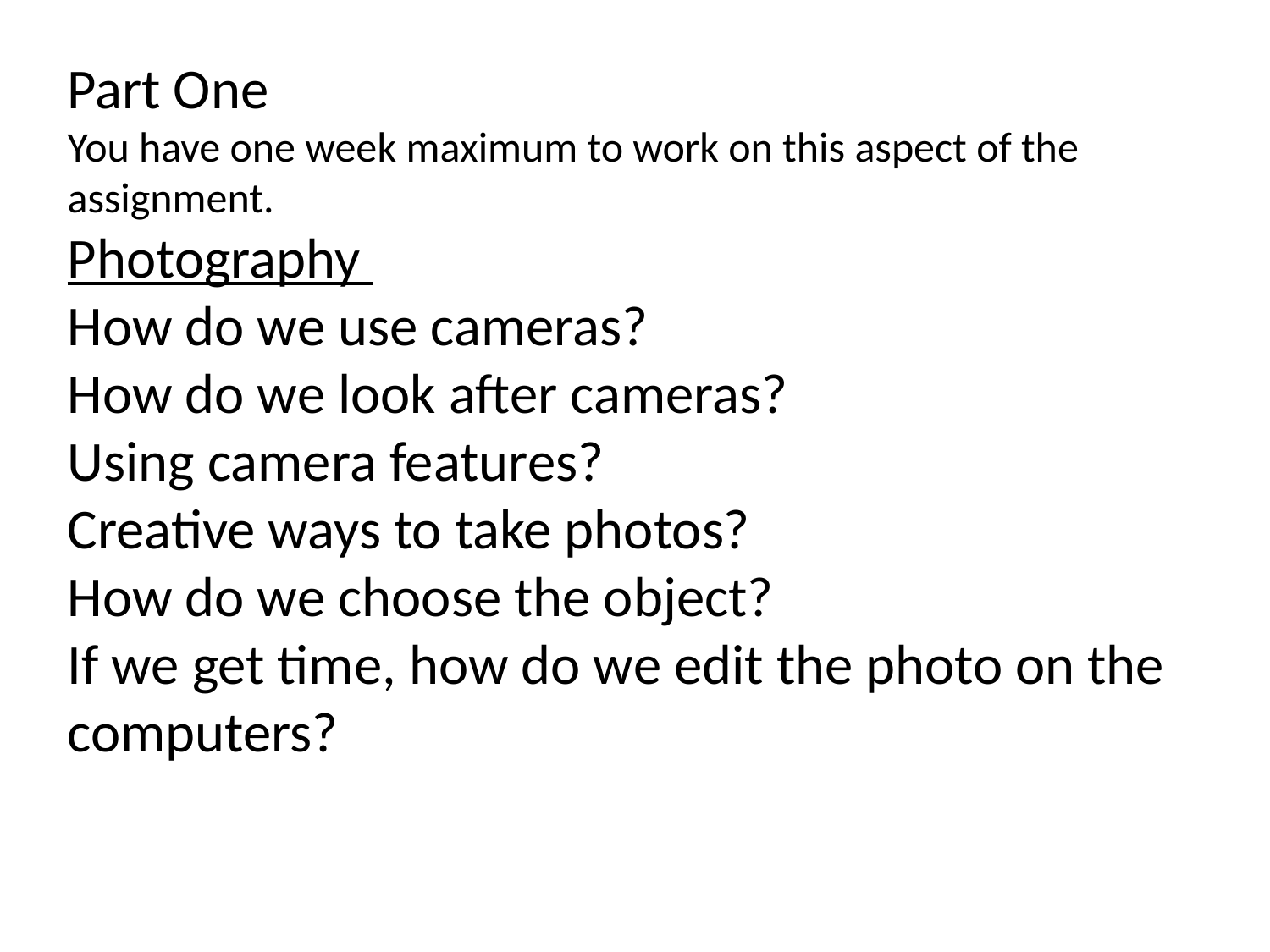

Part One
You have one week maximum to work on this aspect of the assignment.
Photography
How do we use cameras?
How do we look after cameras?
Using camera features?
Creative ways to take photos?
How do we choose the object?
If we get time, how do we edit the photo on the computers?